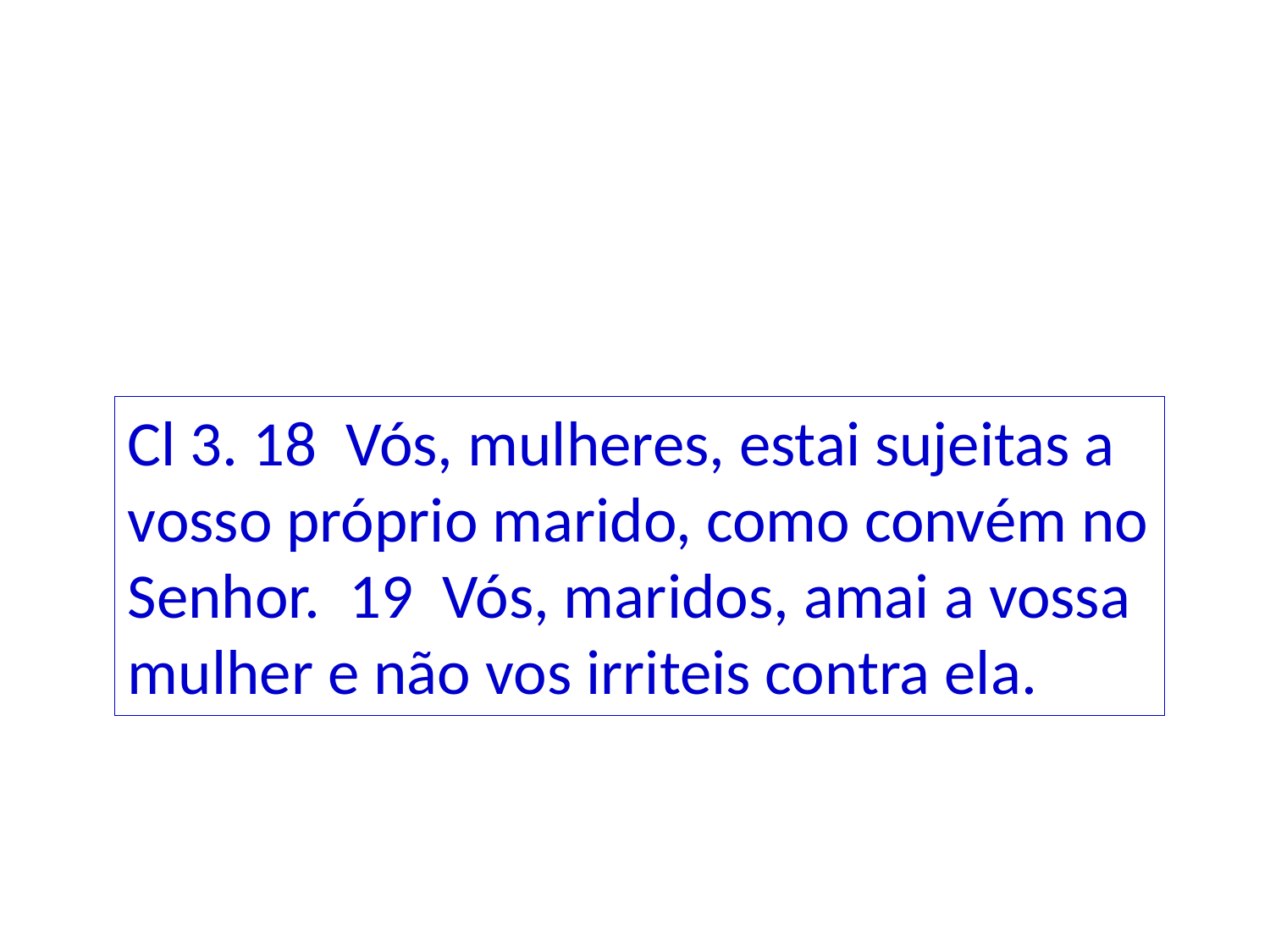

Cl 3. 18  Vós, mulheres, estai sujeitas a vosso próprio marido, como convém no Senhor.  19  Vós, maridos, amai a vossa mulher e não vos irriteis contra ela.